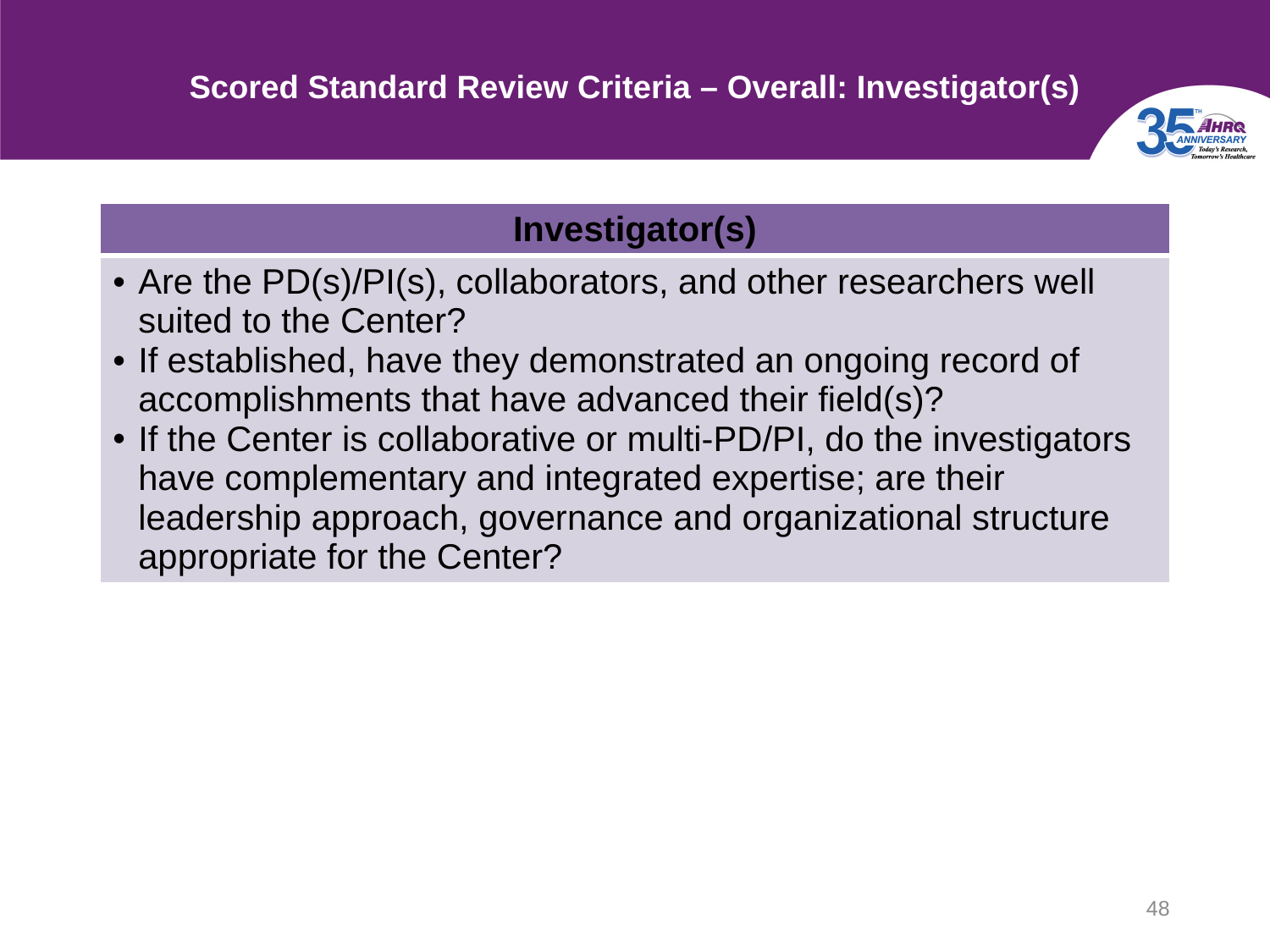

# Scored Standard Review Criteria – Overall: Investigator(s)
| Investigator(s) |
| --- |
| Are the PD(s)/PI(s), collaborators, and other researchers well suited to the Center? If established, have they demonstrated an ongoing record of accomplishments that have advanced their field(s)? If the Center is collaborative or multi-PD/PI, do the investigators have complementary and integrated expertise; are their leadership approach, governance and organizational structure appropriate for the Center? |
48